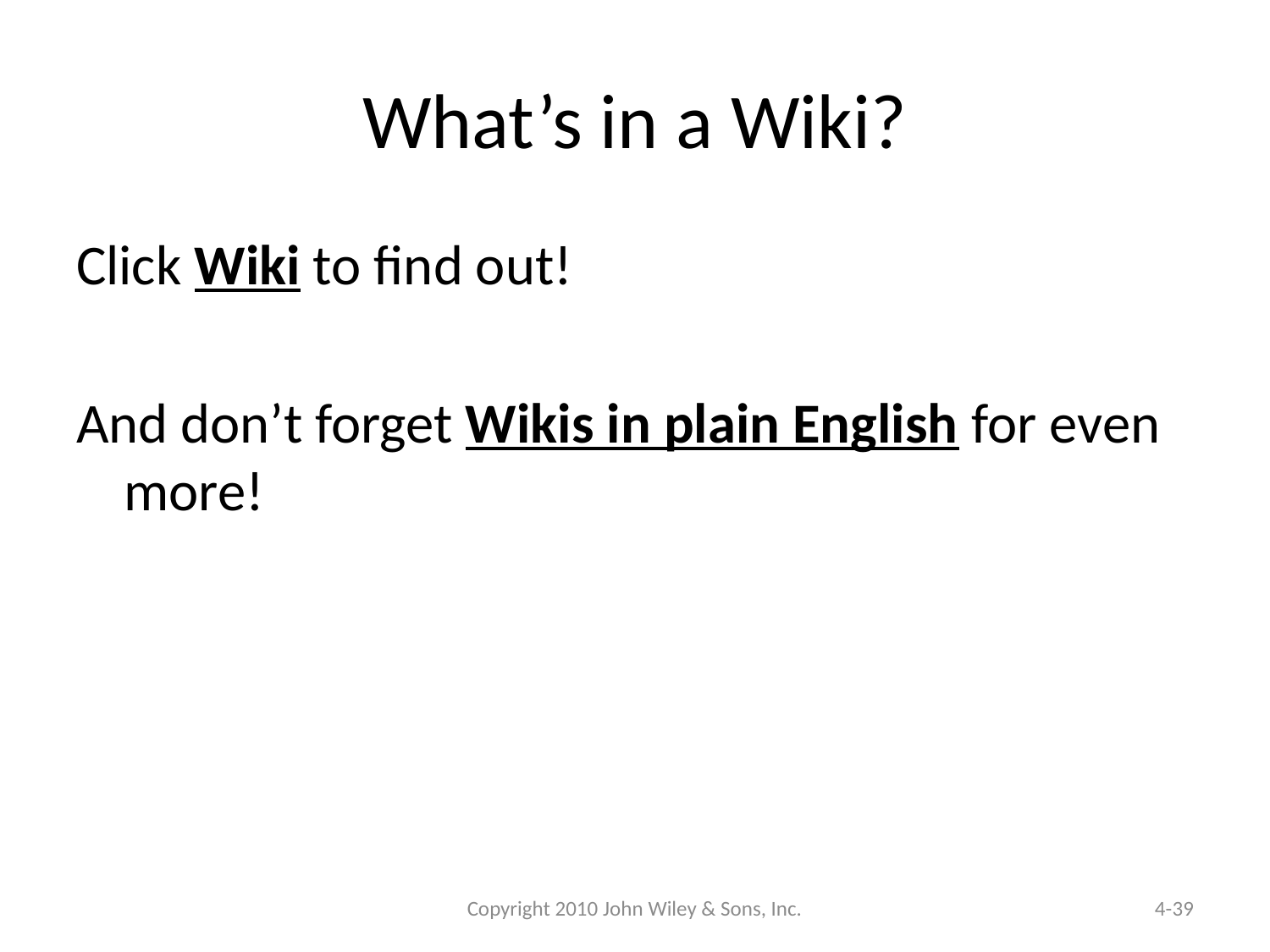

# What’s in a Wiki?
Click Wiki to find out!

And don’t forget Wikis in plain English for even more!
Copyright 2010 John Wiley & Sons, Inc.
4-39